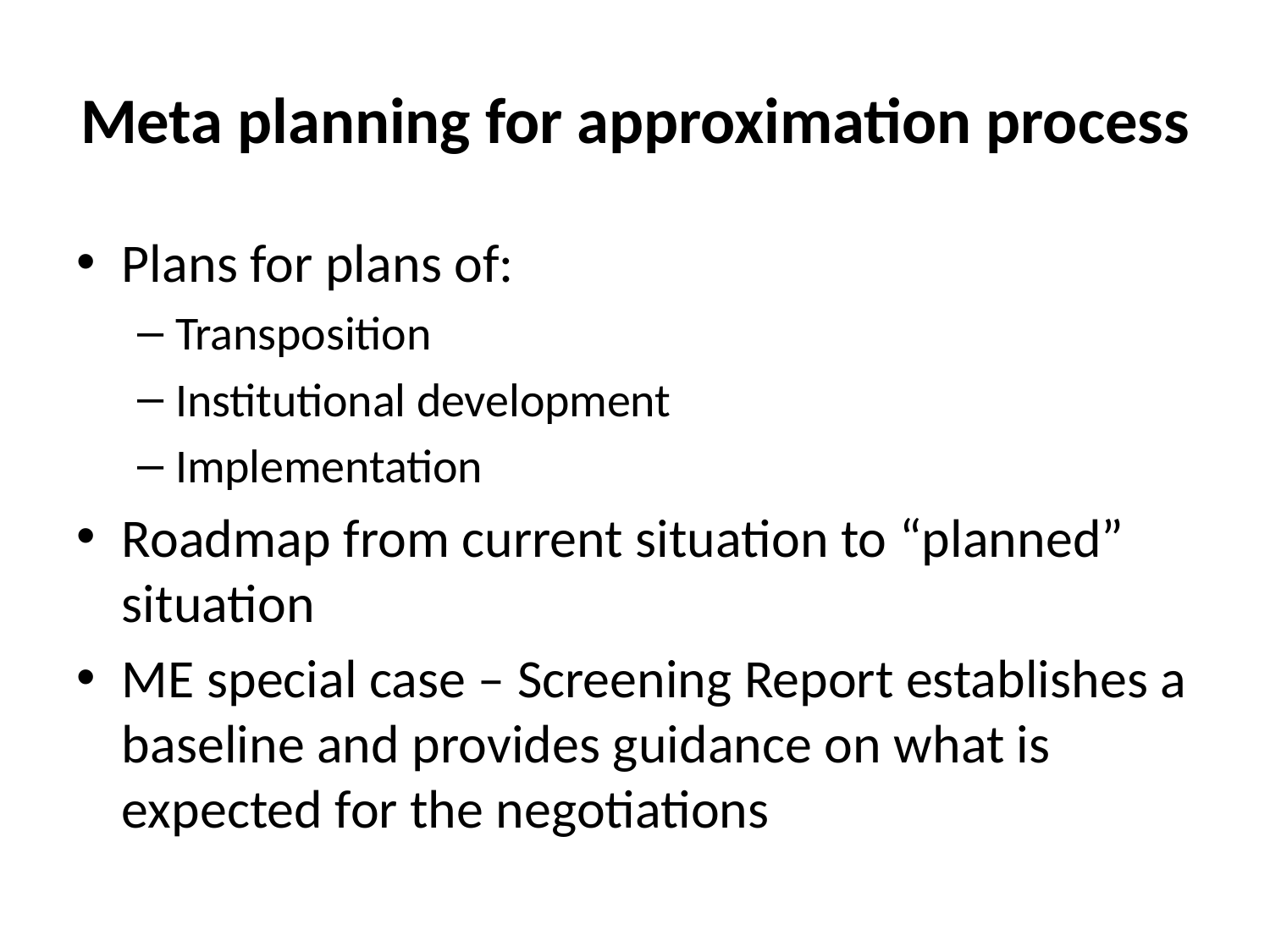

# Meta planning for approximation process
Plans for plans of:
Transposition
Institutional development
Implementation
Roadmap from current situation to “planned” situation
ME special case – Screening Report establishes a baseline and provides guidance on what is expected for the negotiations